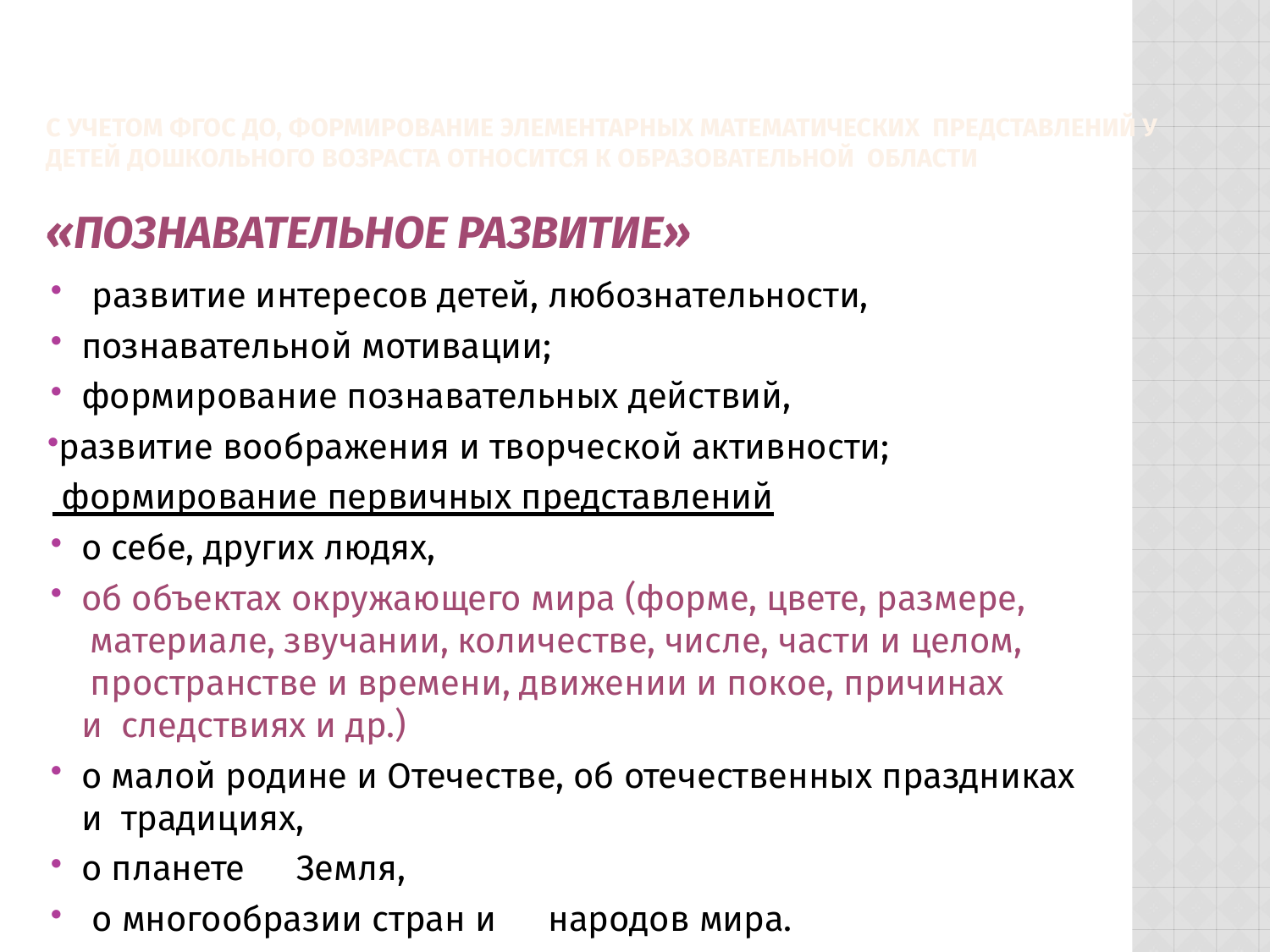

С УЧЕТОМ ФГОС ДО, ФОРМИРОВАНИЕ ЭЛЕМЕНТАРНЫХ МАТЕМАТИЧЕСКИХ  ПРЕДСТАВЛЕНИЙ У ДЕТЕЙ ДОШКОЛЬНОГО ВОЗРАСТА ОТНОСИТСЯ К ОБРАЗОВАТЕЛЬНОЙ  ОБЛАСТИ
# «ПОЗНАВАТЕЛЬНОЕ РАЗВИТИЕ»
развитие интересов детей, любознательности,
познавательной мотивации;
формирование познавательных действий,
развитие воображения и творческой активности;  формирование первичных представлений
о себе, других людях,
об объектах окружающего мира (форме, цвете, размере,  материале, звучании, количестве, числе, части и целом,  пространстве и времени, движении и покое, причинах и  следствиях и др.)
о малой родине и Отечестве, об отечественных праздниках и  традициях,
о планете	Земля,
о многообразии стран и	народов мира.